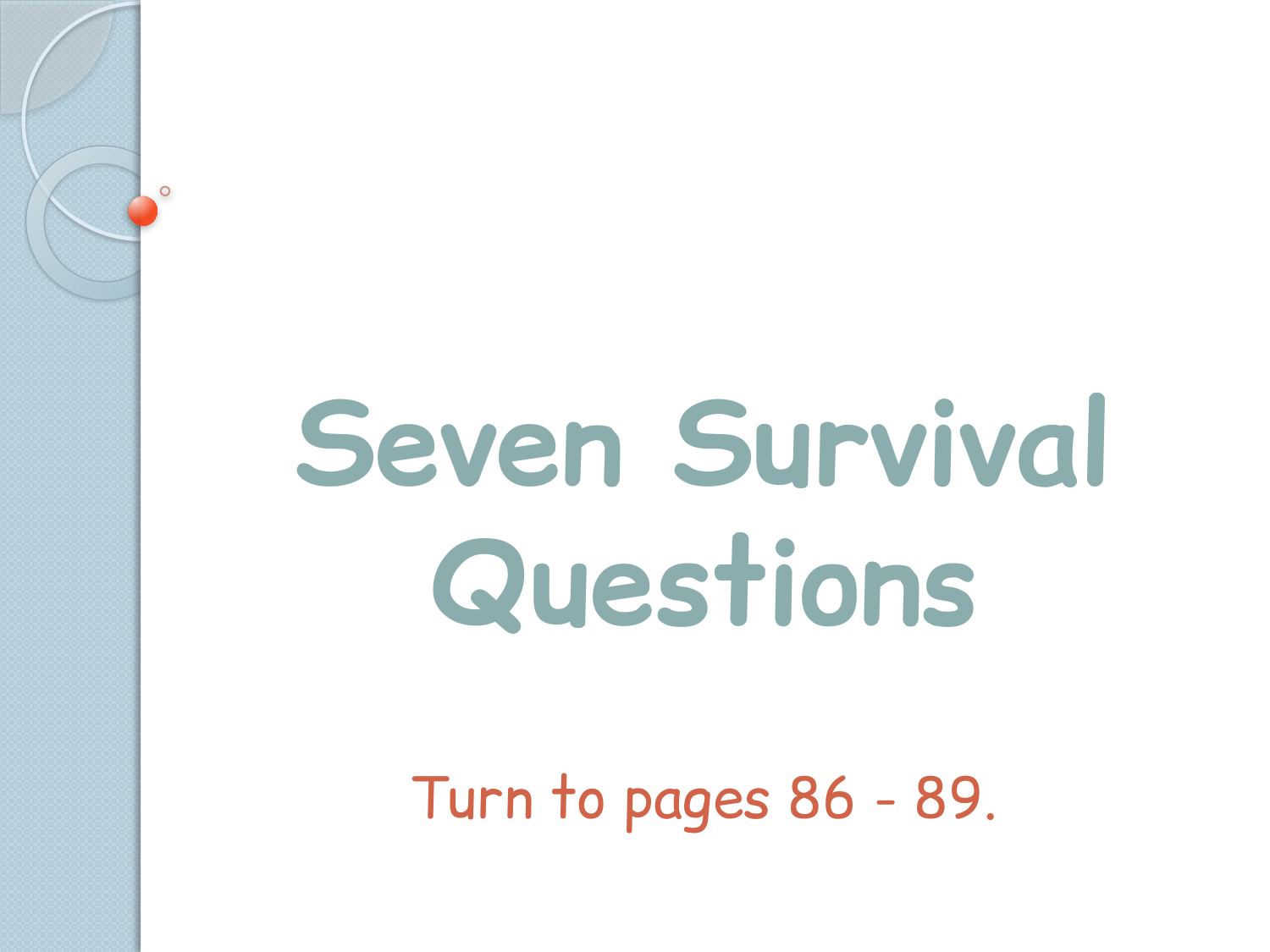

# Seven Survival Questions Turn to pages 86 - 89.